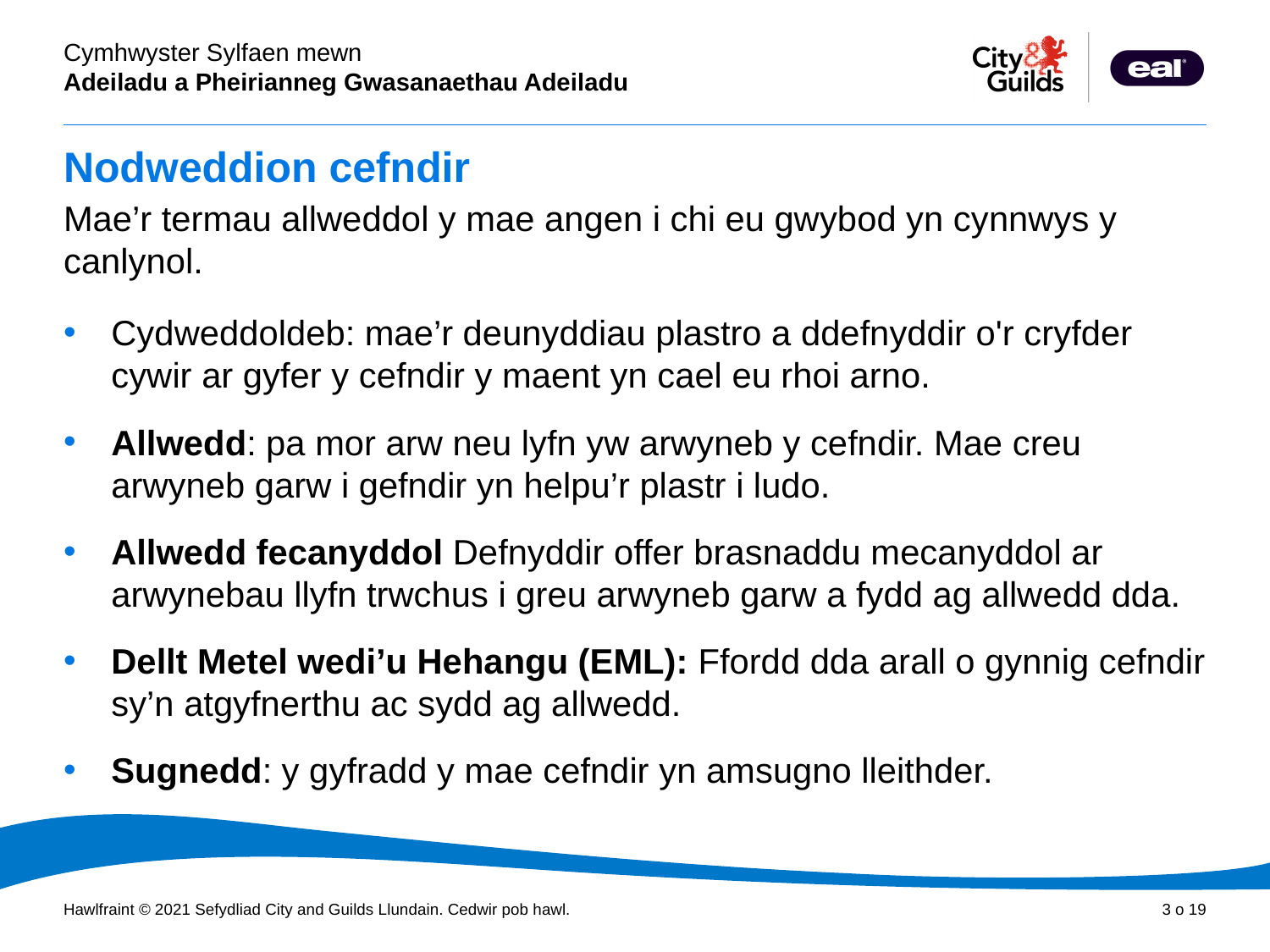

# Nodweddion cefndir
Mae’r termau allweddol y mae angen i chi eu gwybod yn cynnwys y canlynol.
Cydweddoldeb: mae’r deunyddiau plastro a ddefnyddir o'r cryfder cywir ar gyfer y cefndir y maent yn cael eu rhoi arno.
Allwedd: pa mor arw neu lyfn yw arwyneb y cefndir. Mae creu arwyneb garw i gefndir yn helpu’r plastr i ludo.
Allwedd fecanyddol Defnyddir offer brasnaddu mecanyddol ar arwynebau llyfn trwchus i greu arwyneb garw a fydd ag allwedd dda.
Dellt Metel wedi’u Hehangu (EML): Ffordd dda arall o gynnig cefndir sy’n atgyfnerthu ac sydd ag allwedd.
Sugnedd: y gyfradd y mae cefndir yn amsugno lleithder.